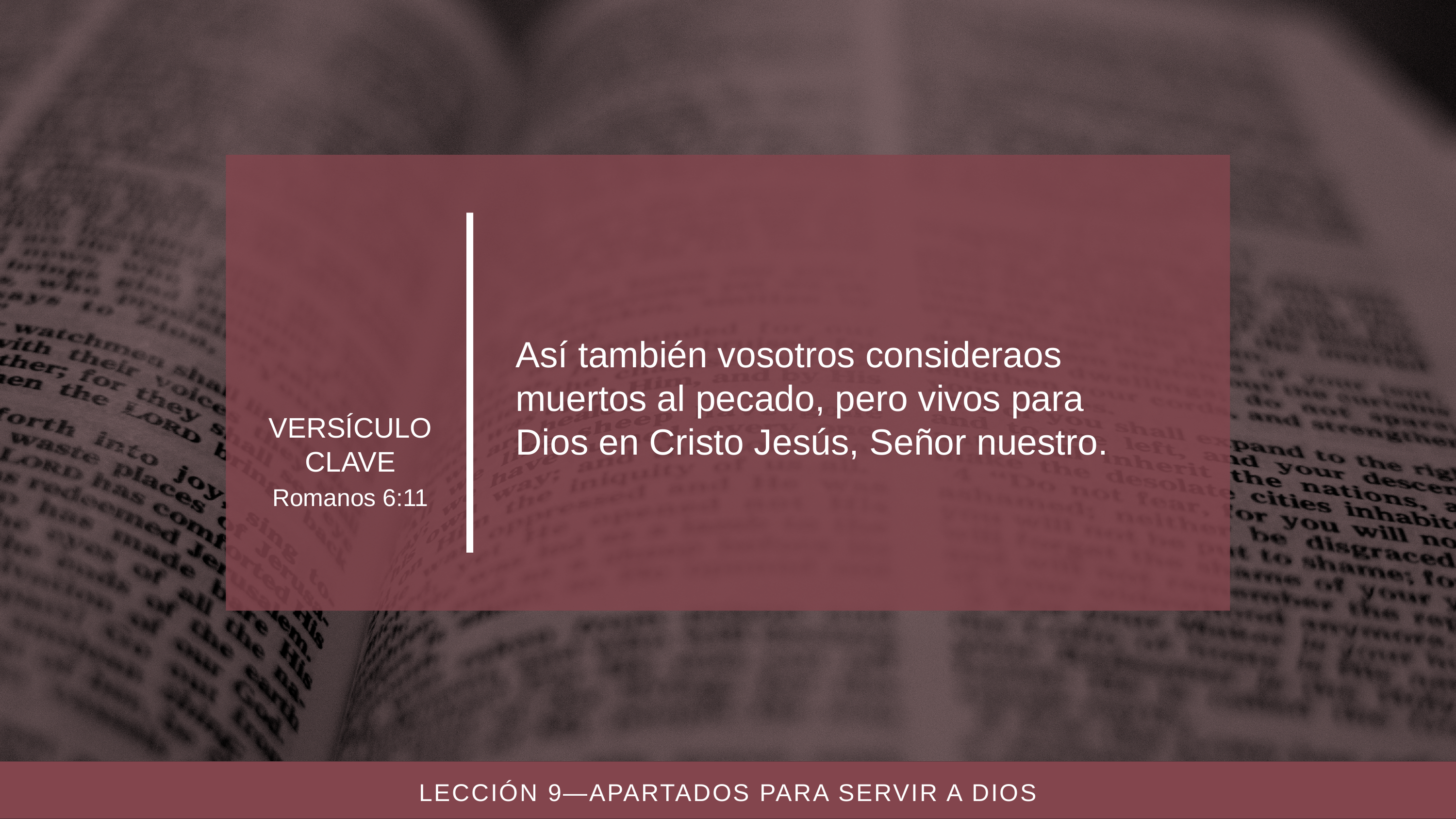

Así también vosotros consideraos muertos al pecado, pero vivos para Dios en Cristo Jesús, Señor nuestro.